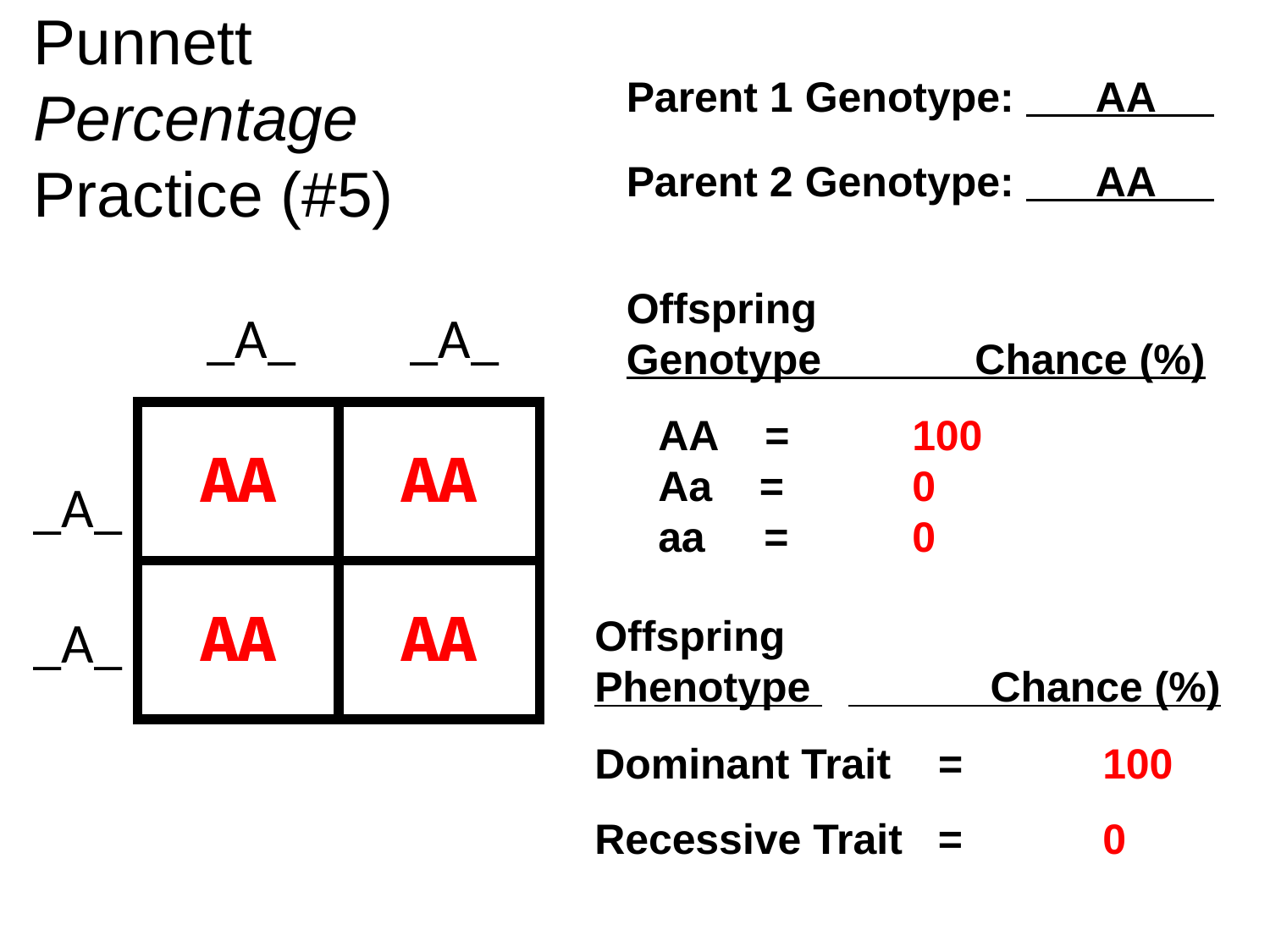

# Punnett Percentage Practice (#5)
Parent 1 Genotype:       AA
Parent 2 Genotype:       AA
Offspring
Genotype             Chance (%)
  _A_         _A_

| AA | AA |
| --- | --- |
| AA | AA |
AA    =	100
Aa    =     	0
aa     =	0
_A_

_A_
Offspring
Phenotype 	            Chance (%)
Dominant Trait    =		100

Recessive Trait   = 		0